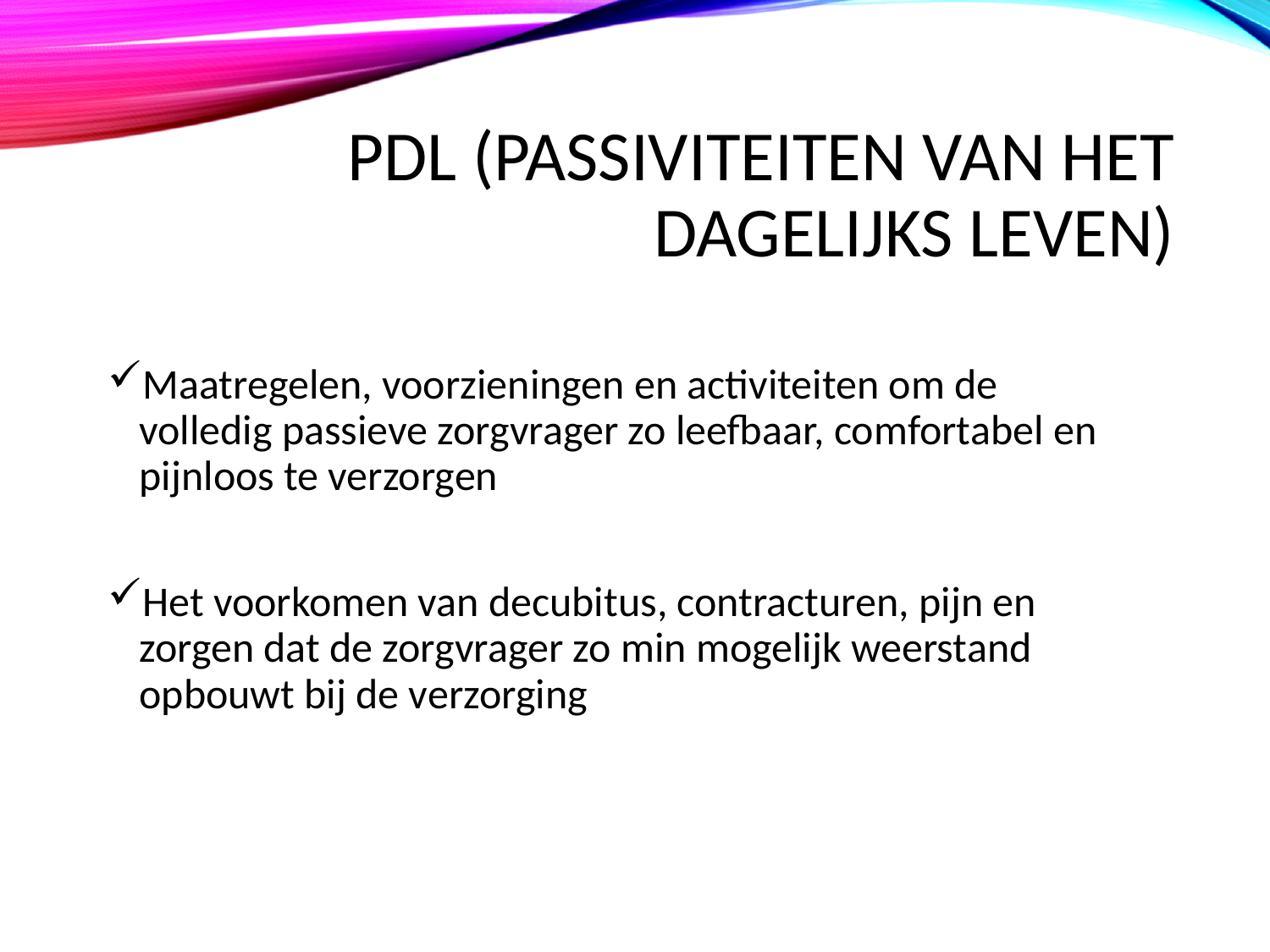

# PDL (passiviteiten van het dagelijks leven)
Maatregelen, voorzieningen en activiteiten om de volledig passieve zorgvrager zo leefbaar, comfortabel en pijnloos te verzorgen

Het voorkomen van decubitus, contracturen, pijn en zorgen dat de zorgvrager zo min mogelijk weerstand opbouwt bij de verzorging